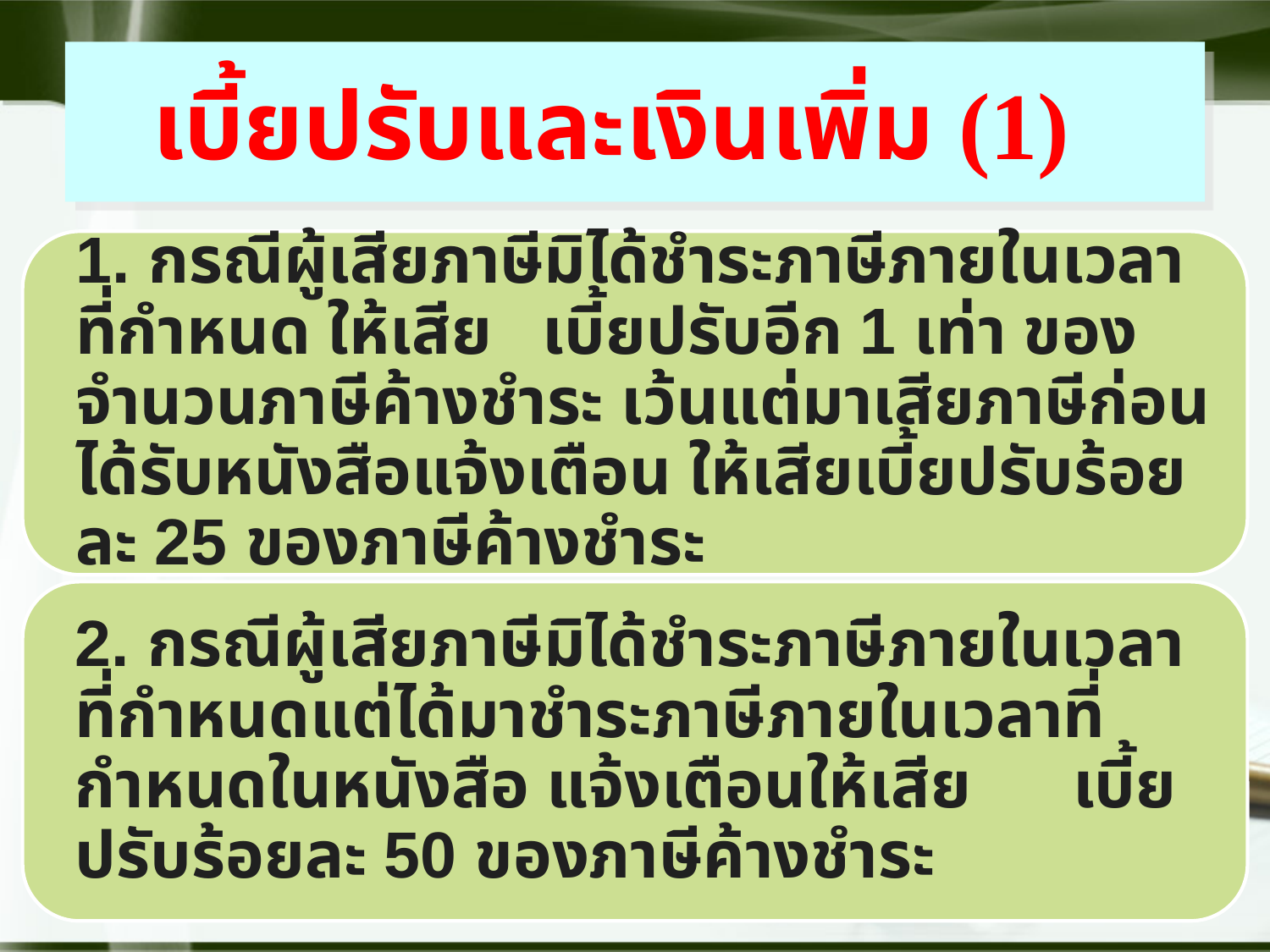

# เบี้ยปรับและเงินเพิ่ม (1)
1. กรณีผู้เสียภาษีมิได้ชำระภาษีภายในเวลาที่กำหนด ให้เสีย   เบี้ยปรับอีก 1 เท่า ของจำนวนภาษีค้างชำระ เว้นแต่มาเสียภาษีก่อนได้รับหนังสือแจ้งเตือน ให้เสียเบี้ยปรับร้อยละ 25 ของภาษีค้างชำระ
2. กรณีผู้เสียภาษีมิได้ชำระภาษีภายในเวลาที่กำหนดแต่ได้มาชำระภาษีภายในเวลาที่กำหนดในหนังสือ แจ้งเตือนให้เสีย      เบี้ยปรับร้อยละ 50 ของภาษีค้างชำระ